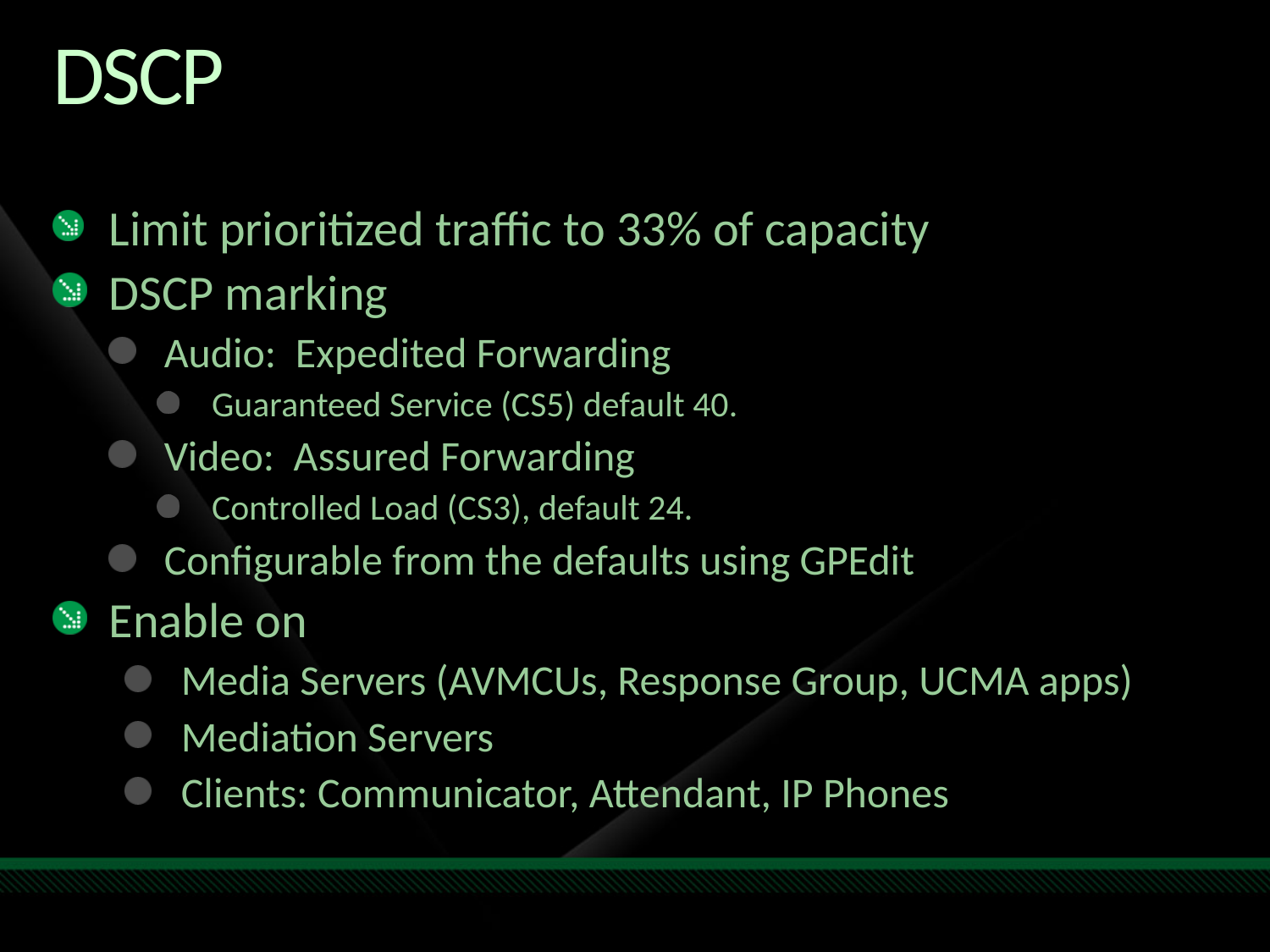

# DSCP
Limit prioritized traffic to 33% of capacity
DSCP marking
Audio:  Expedited Forwarding
Guaranteed Service (CS5) default 40.
Video:  Assured Forwarding
Controlled Load (CS3), default 24.
Configurable from the defaults using GPEdit
Enable on
Media Servers (AVMCUs, Response Group, UCMA apps)
Mediation Servers
Clients: Communicator, Attendant, IP Phones